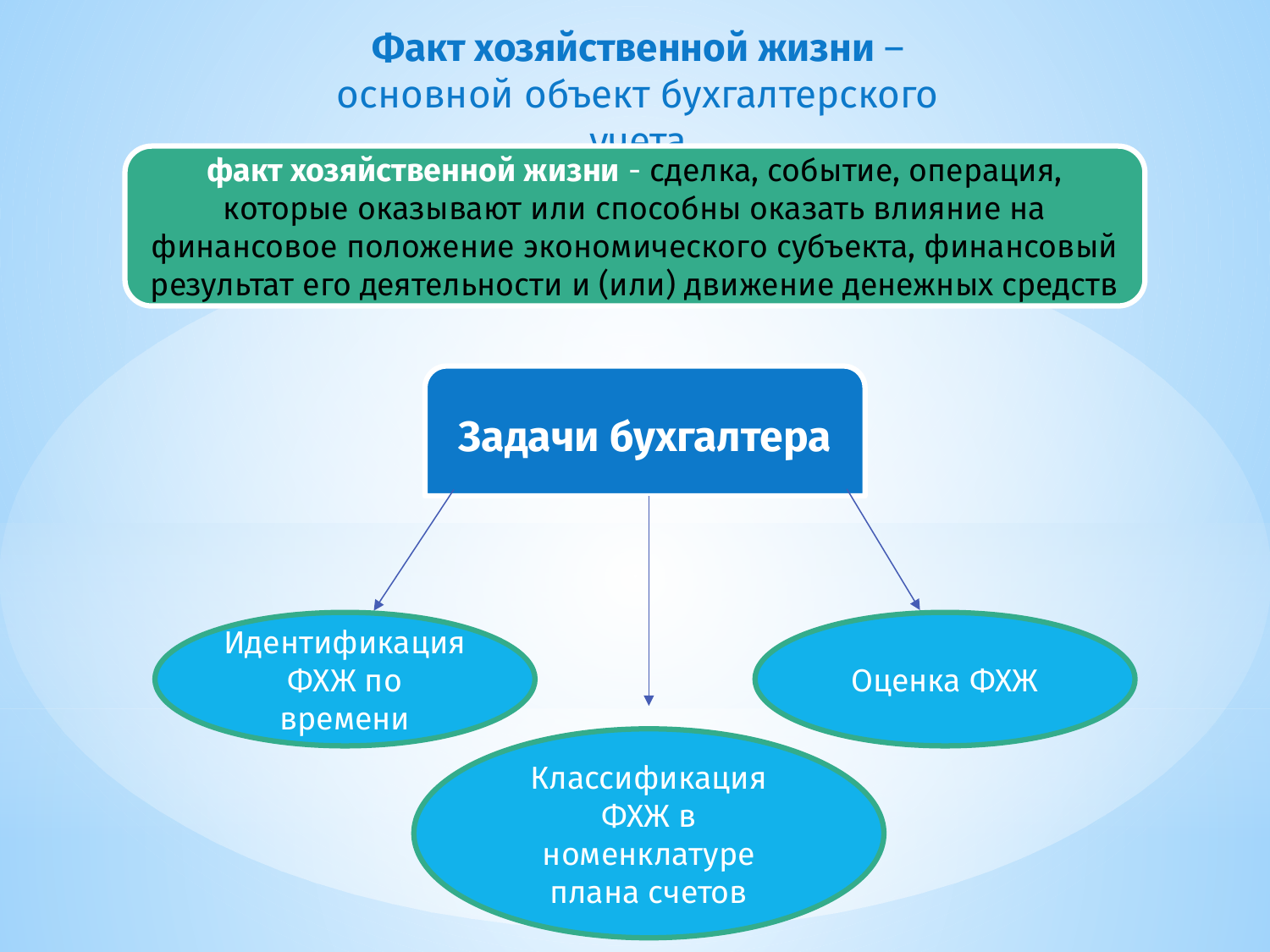

Факт хозяйственной жизни – основной объект бухгалтерского учета
факт хозяйственной жизни - сделка, событие, операция, которые оказывают или способны оказать влияние на финансовое положение экономического субъекта, финансовый результат его деятельности и (или) движение денежных средств
Задачи бухгалтера
Идентификация ФХЖ по времени
Оценка ФХЖ
Классификация ФХЖ в номенклатуре плана счетов